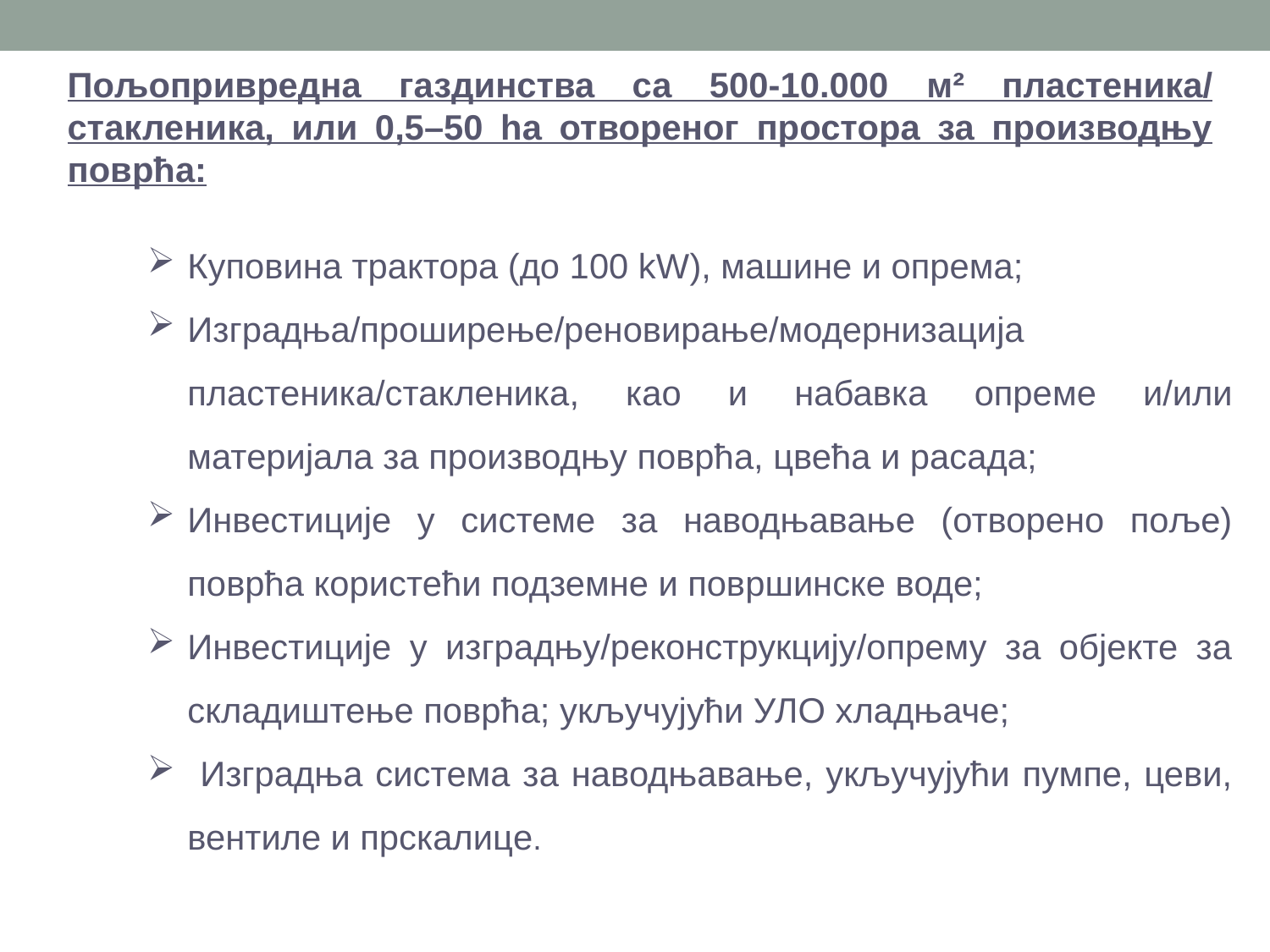

Пољопривредна газдинства са 500-10.000 м² пластеника/ стакленика, или 0,5–50 ha отвореног простора за производњу поврћа:
Куповина трактора (до 100 kW), машине и опрема;
Изградња/проширење/реновирање/модернизација пластеника/стакленика, као и набавка опреме и/или материјала за производњу поврћа, цвећа и расада;
Инвестиције у системе за наводњавање (отворено поље) поврћа користећи подземне и површинске воде;
Инвестиције у изградњу/реконструкцију/опрему за објекте за складиштење поврћа; укључујући УЛО хладњаче;
 Изградња система за наводњавање, укључујући пумпе, цеви, вентилe и прскалицe.